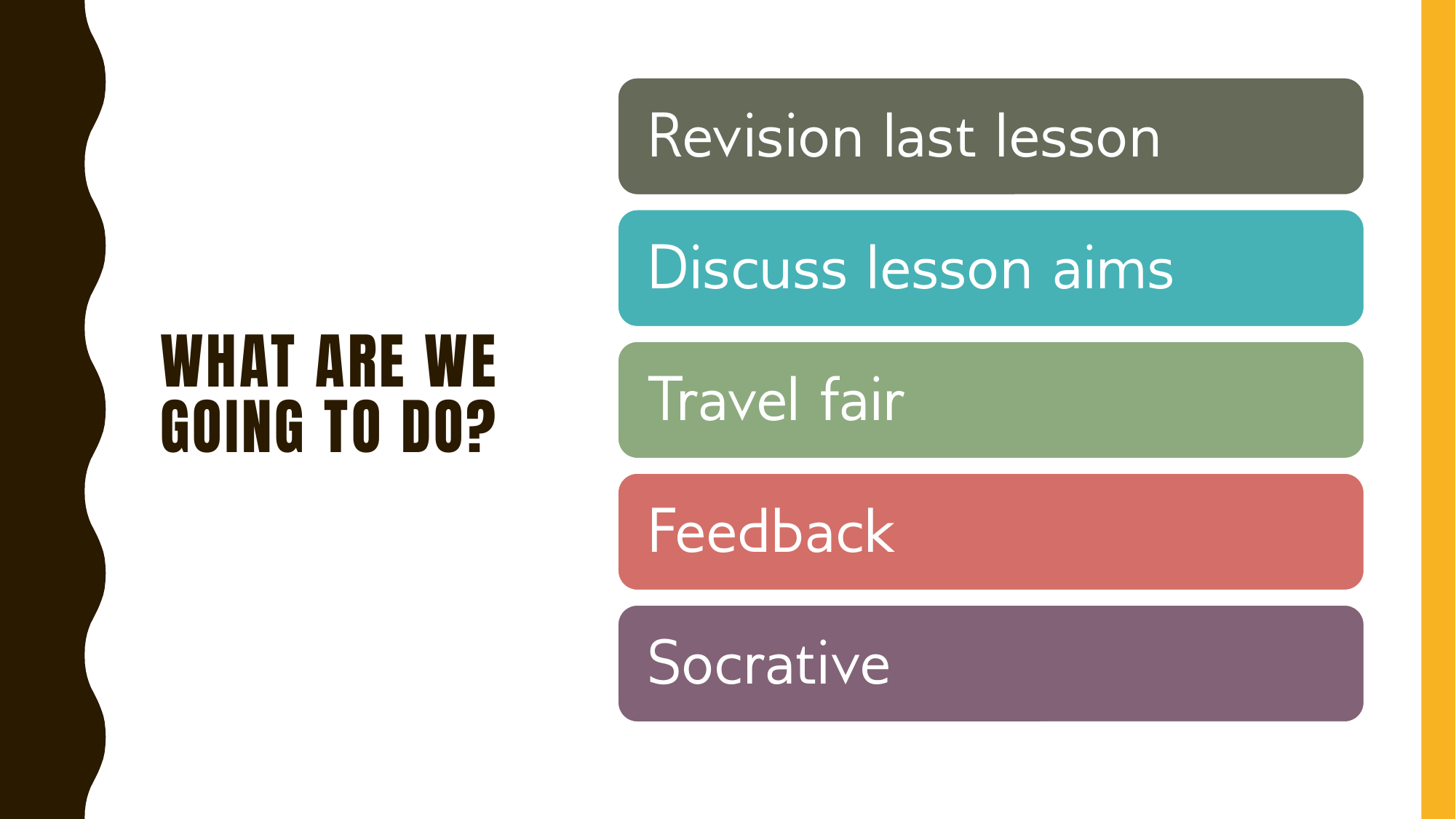

# What are we going to do?
Revision last lesson
Discuss lesson aims
Travel fair
Feedback
Socrative